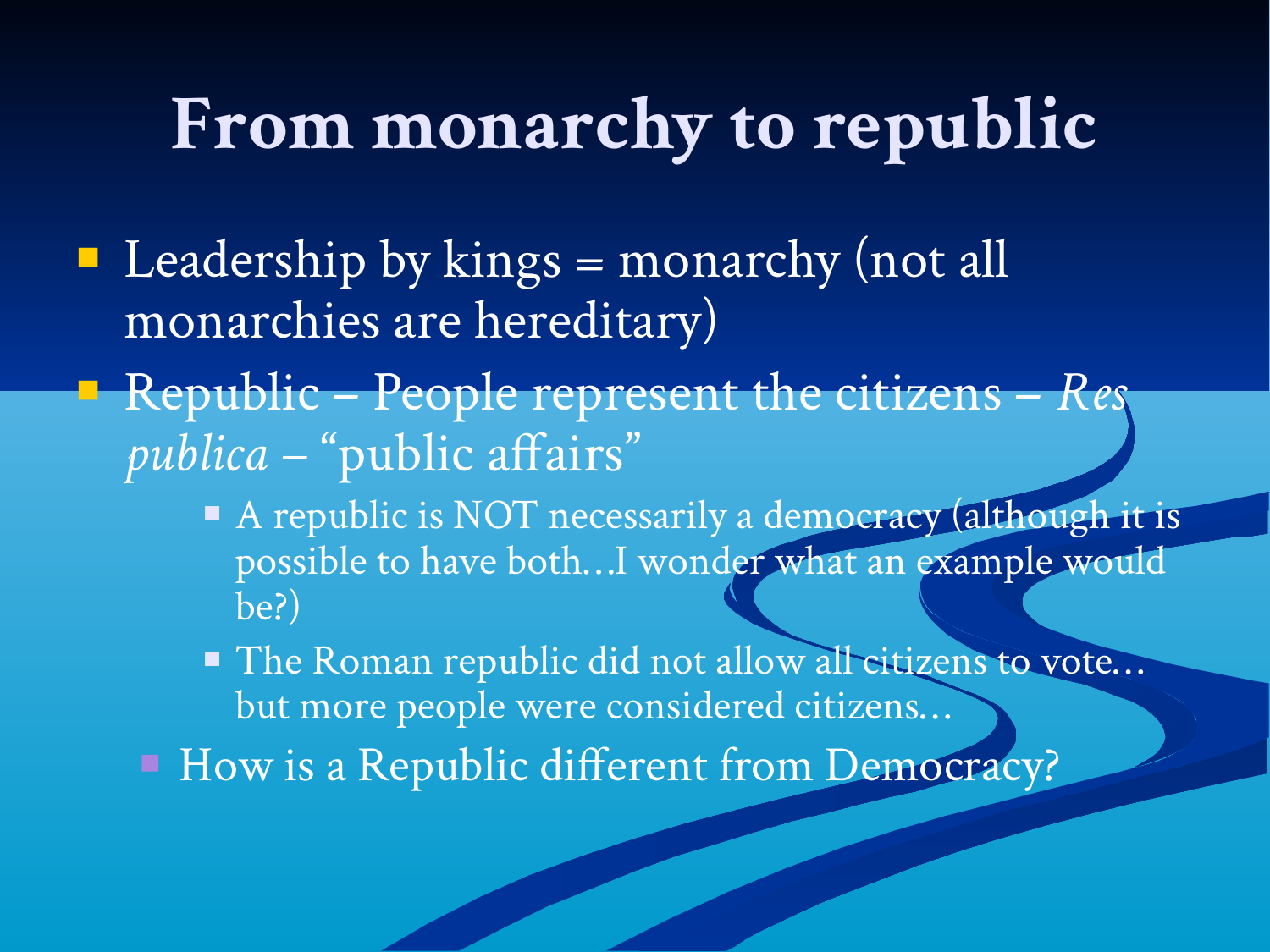

# From monarchy to republic
Leadership by kings = monarchy (not all monarchies are hereditary)
Republic – People represent the citizens – Res publica – “public affairs”
A republic is NOT necessarily a democracy (although it is possible to have both…I wonder what an example would be?)
The Roman republic did not allow all citizens to vote…but more people were considered citizens…
How is a Republic different from Democracy?